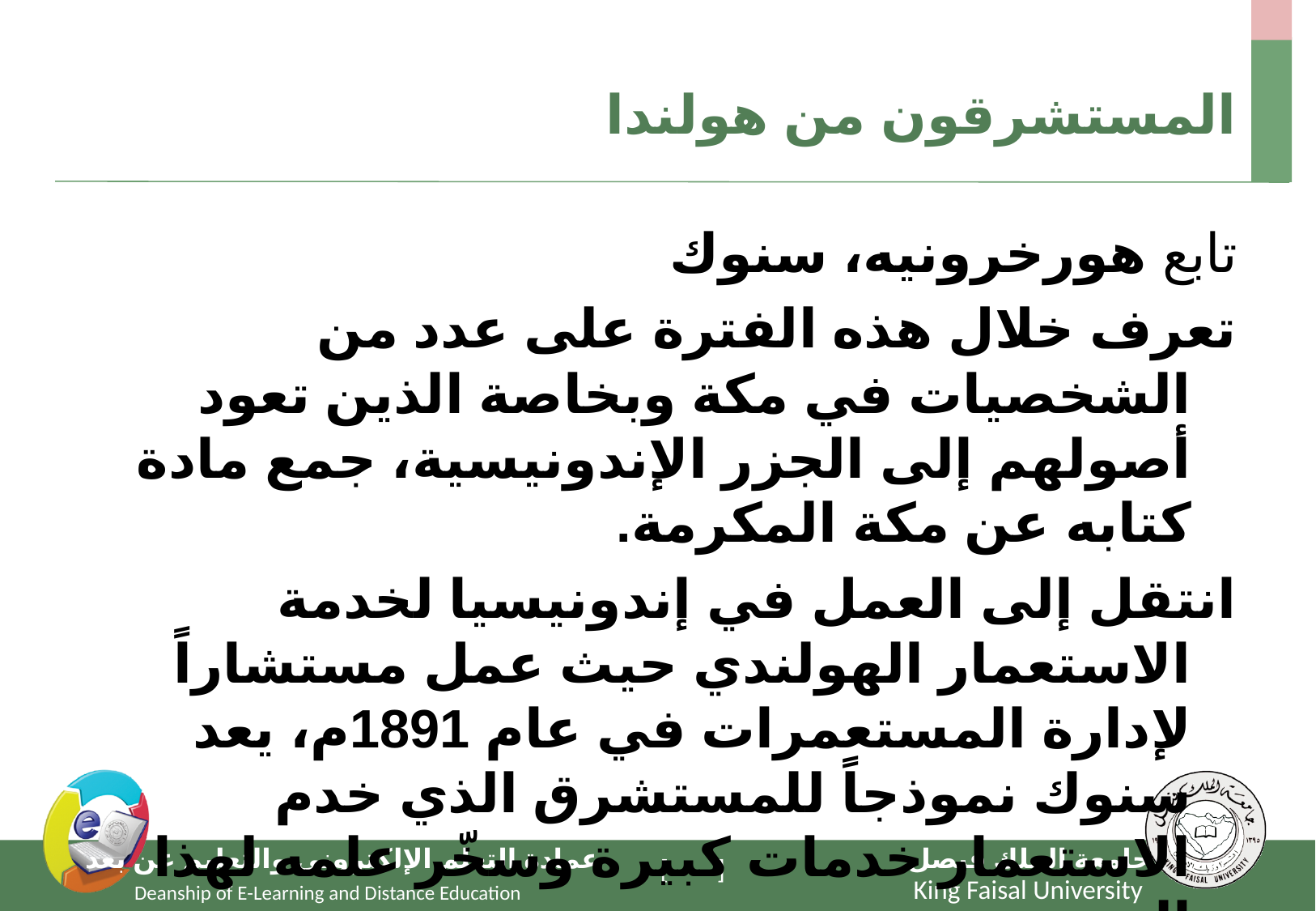

# المستشرقون من هولندا
تابع هورخرونيه، سنوك
تعرف خلال هذه الفترة على عدد من الشخصيات في مكة وبخاصة الذين تعود أصولهم إلى الجزر الإندونيسية، جمع مادة كتابه عن مكة المكرمة.
انتقل إلى العمل في إندونيسيا لخدمة الاستعمار الهولندي حيث عمل مستشاراً لإدارة المستعمرات في عام 1891م، يعد سنوك نموذجاً للمستشرق الذي خدم الاستعمار خدمات كبيرة وسخّر علمه لهذا الغرض.